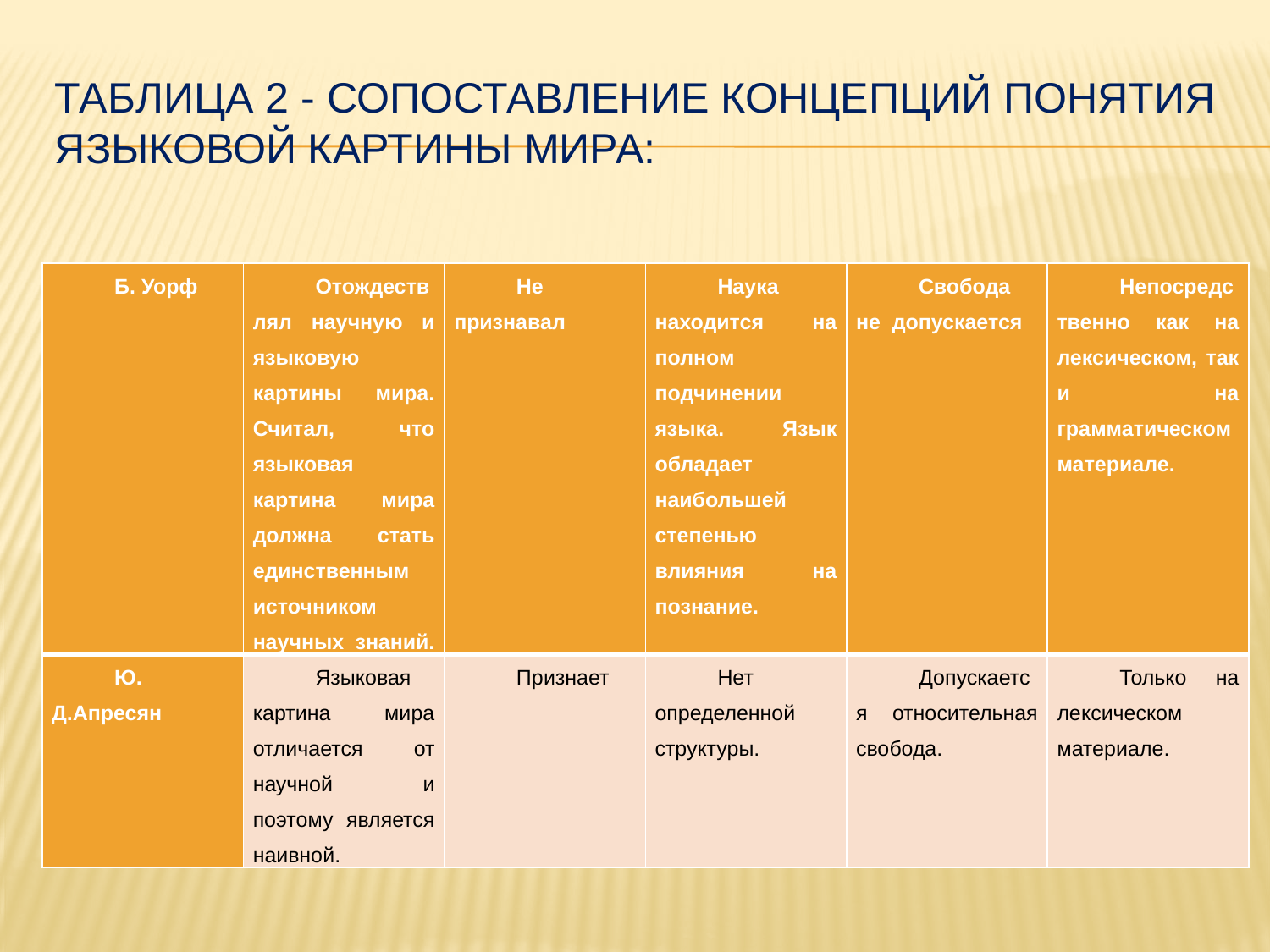

# Таблица 2 - Сопоставление концепций понятия языковой картины мира:
| Б. Уорф | Отождествлял научную и языковую картины мира. Считал, что языковая картина мира должна стать единственным источником научных знаний. | Не признавал | Наука находится на полном подчинении языка. Язык обладает наибольшей степенью влияния на познание. | Свобода не допускается | Непосредственно как на лексическом, так и на грамматическом материале. |
| --- | --- | --- | --- | --- | --- |
| Ю. Д.Апресян | Языковая картина мира отличается от научной и поэтому является наивной. | Признает | Нет определенной структуры. | Допускается относительная свобода. | Только на лексическом материале. |